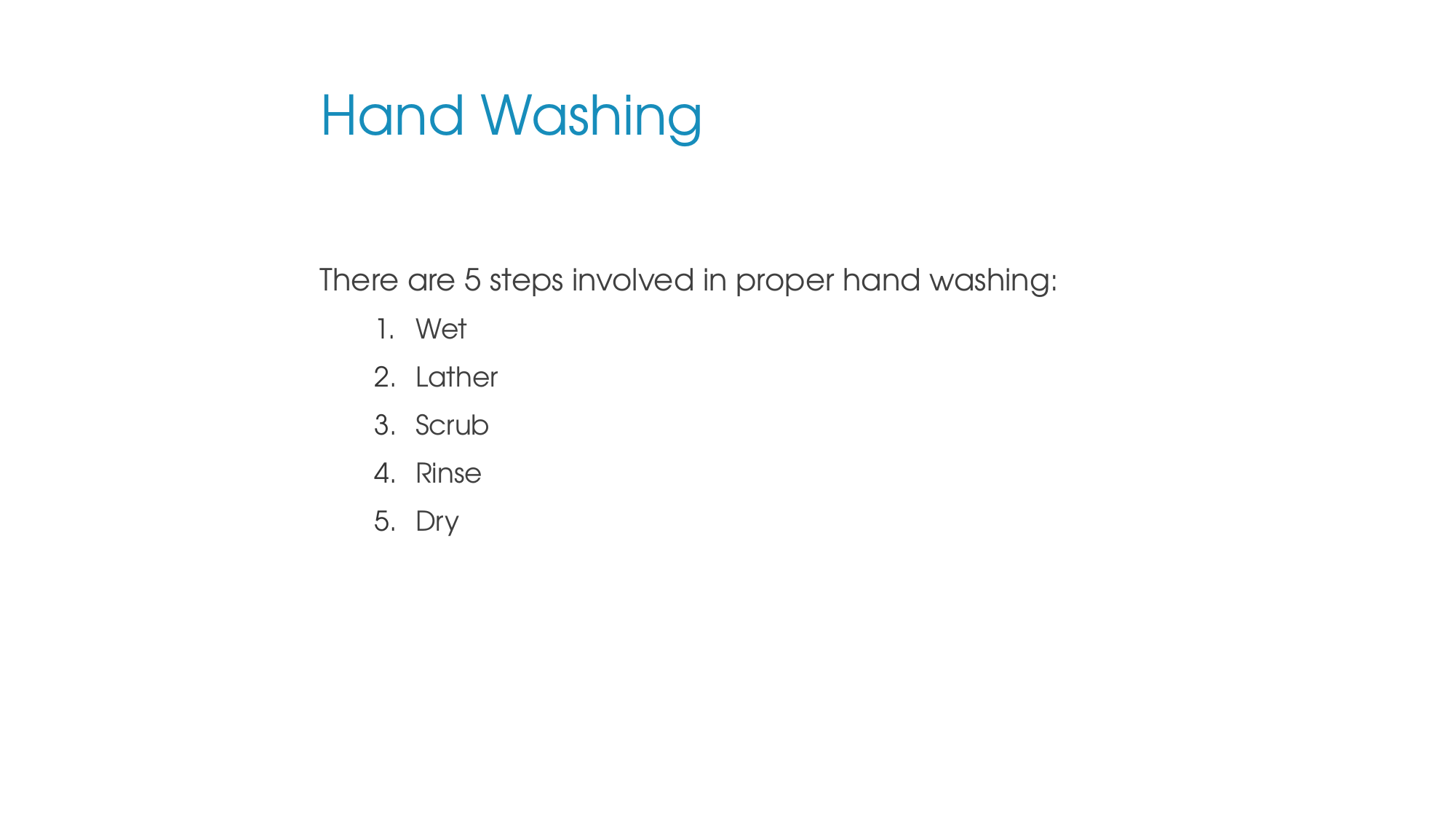

# Hand Washing
There are 5 steps involved in proper hand washing:
Wet
Lather
Scrub
Rinse
Dry